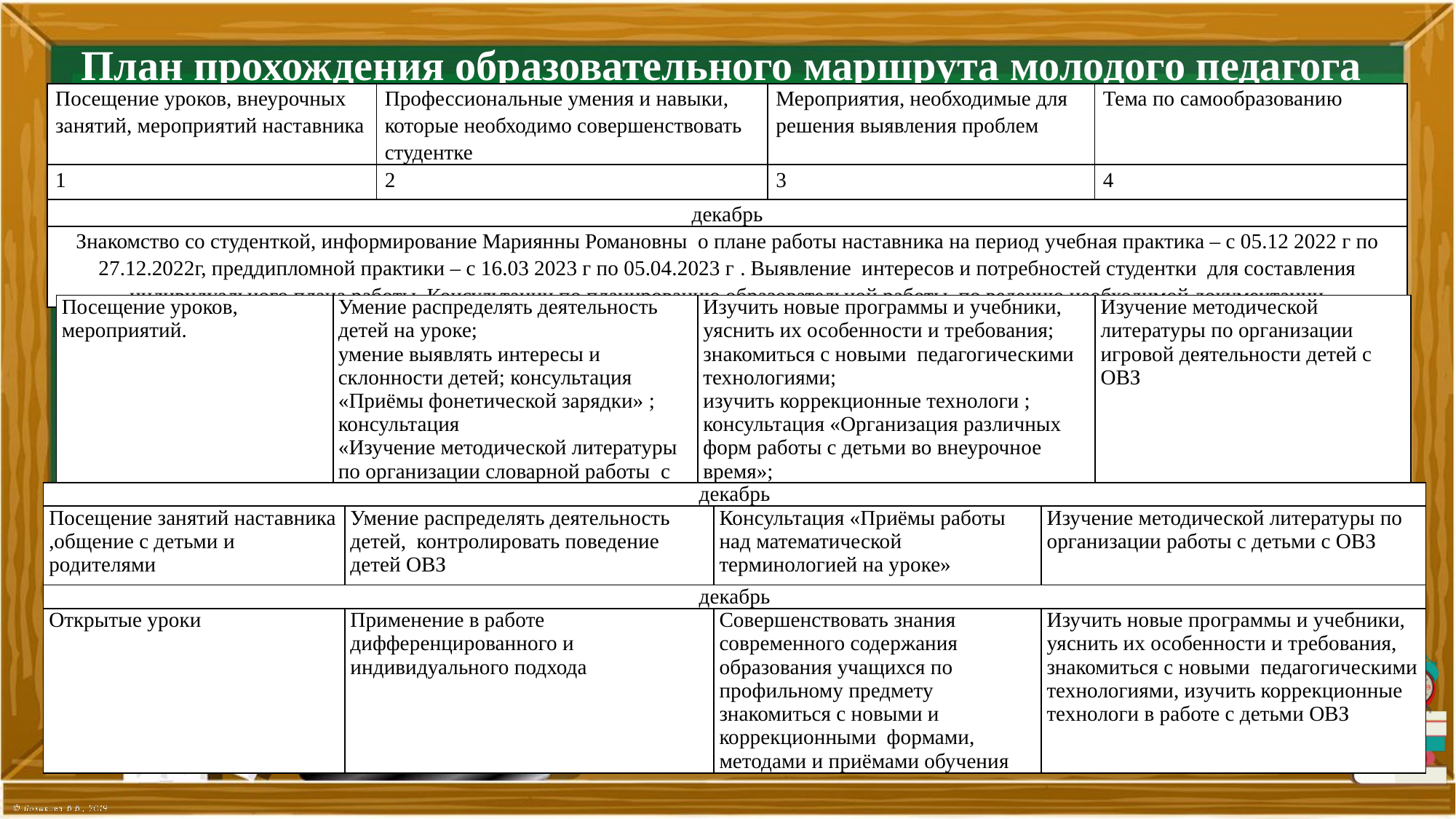

# План прохождения образовательного маршрута молодого педагога
| Посещение уроков, внеурочных занятий, мероприятий наставника | Профессиональные умения и навыки, которые необходимо совершенствовать студентке | Мероприятия, необходимые для решения выявления проблем | Тема по самообразованию |
| --- | --- | --- | --- |
| 1 | 2 | 3 | 4 |
| декабрь |  |  |  |
| Знакомство со студенткой, информирование Мариянны Романовны о плане работы наставника на период учебная практика – с 05.12 2022 г по 27.12.2022г, преддипломной практики – с 16.03 2023 г по 05.04.2023 г . Выявление интересов и потребностей студентки для составления индивидуального плана работы. Консультации по планированию образовательной работы, по ведению необходимой документации |  |  |  |
| Посещение уроков, мероприятий. | Умение распределять деятельность детей на уроке; умение выявлять интересы и склонности детей; консультация «Приёмы фонетической зарядки» ; консультация «Изучение методической литературы по организации словарной работы с детьми ОВЗ» | Изучить новые программы и учебники, уяснить их особенности и требования; знакомиться с новыми педагогическими технологиями; изучить коррекционные технологи ; консультация «Организация различных форм работы с детьми во внеурочное время»; консультация «Изучение методической литературы по коррекционной работе с детьми ОВЗ» | Изучение методической литературы по организации игровой деятельности детей с ОВЗ |
| --- | --- | --- | --- |
| декабрь |  |  |  |
| --- | --- | --- | --- |
| Посещение занятий наставника ,общение с детьми и родителями | Умение распределять деятельность детей, контролировать поведение детей ОВЗ | Консультация «Приёмы работы над математической терминологией на уроке» | Изучение методической литературы по организации работы с детьми с ОВЗ |
| декабрь |  |  |  |
| Открытые уроки | Применение в работе дифференцированного и индивидуального подхода | Совершенствовать знания современного содержания образования учащихся по профильному предмету знакомиться с новыми и коррекционными формами, методами и приёмами обучения | Изучить новые программы и учебники, уяснить их особенности и требования, знакомиться с новыми педагогическими технологиями, изучить коррекционные технологи в работе с детьми ОВЗ |